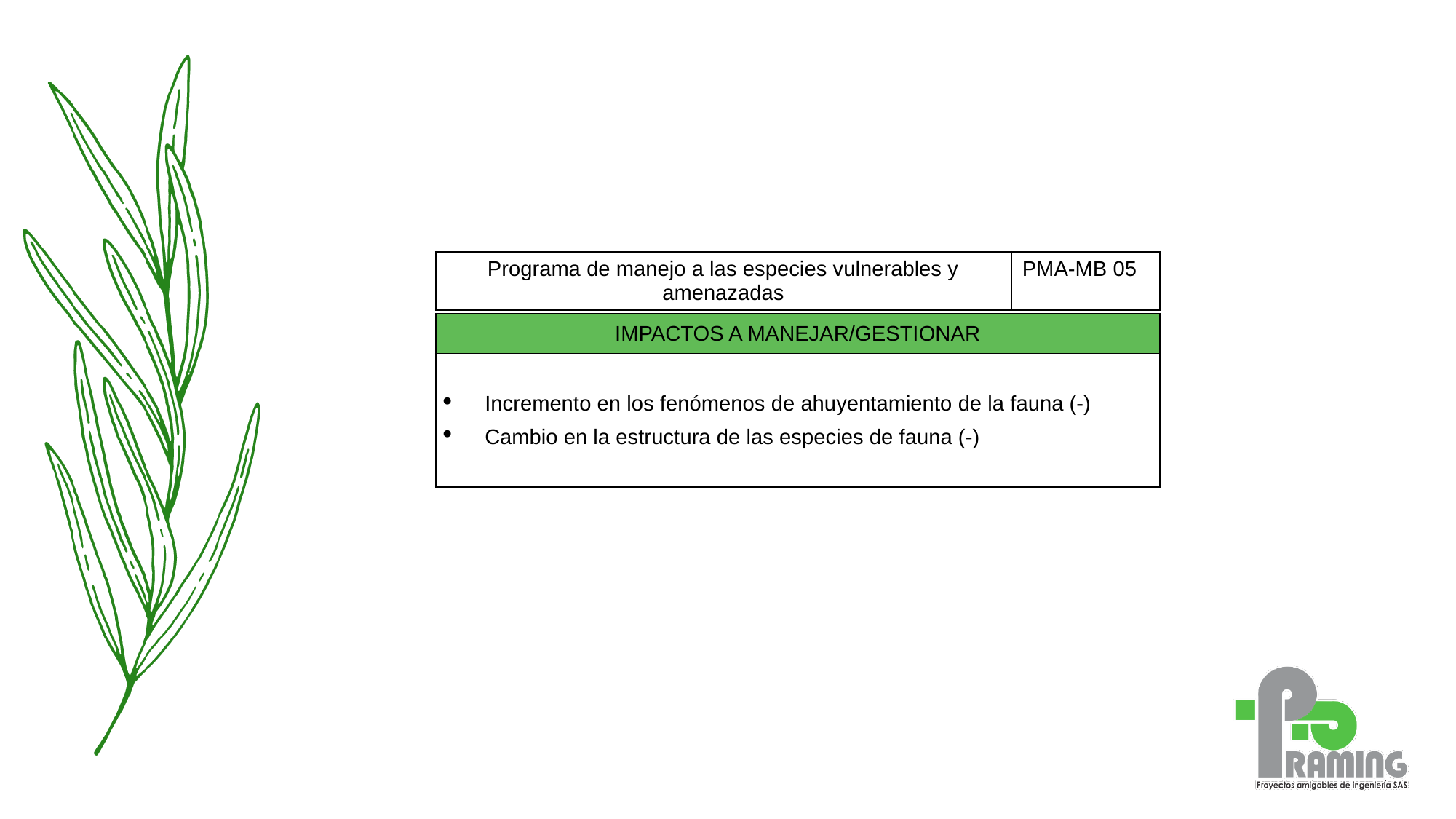

| Programa de manejo a las especies vulnerables y amenazadas | PMA-MB 05 |
| --- | --- |
| IMPACTOS A MANEJAR/GESTIONAR |
| --- |
| Incremento en los fenómenos de ahuyentamiento de la fauna (-) Cambio en la estructura de las especies de fauna (-) |